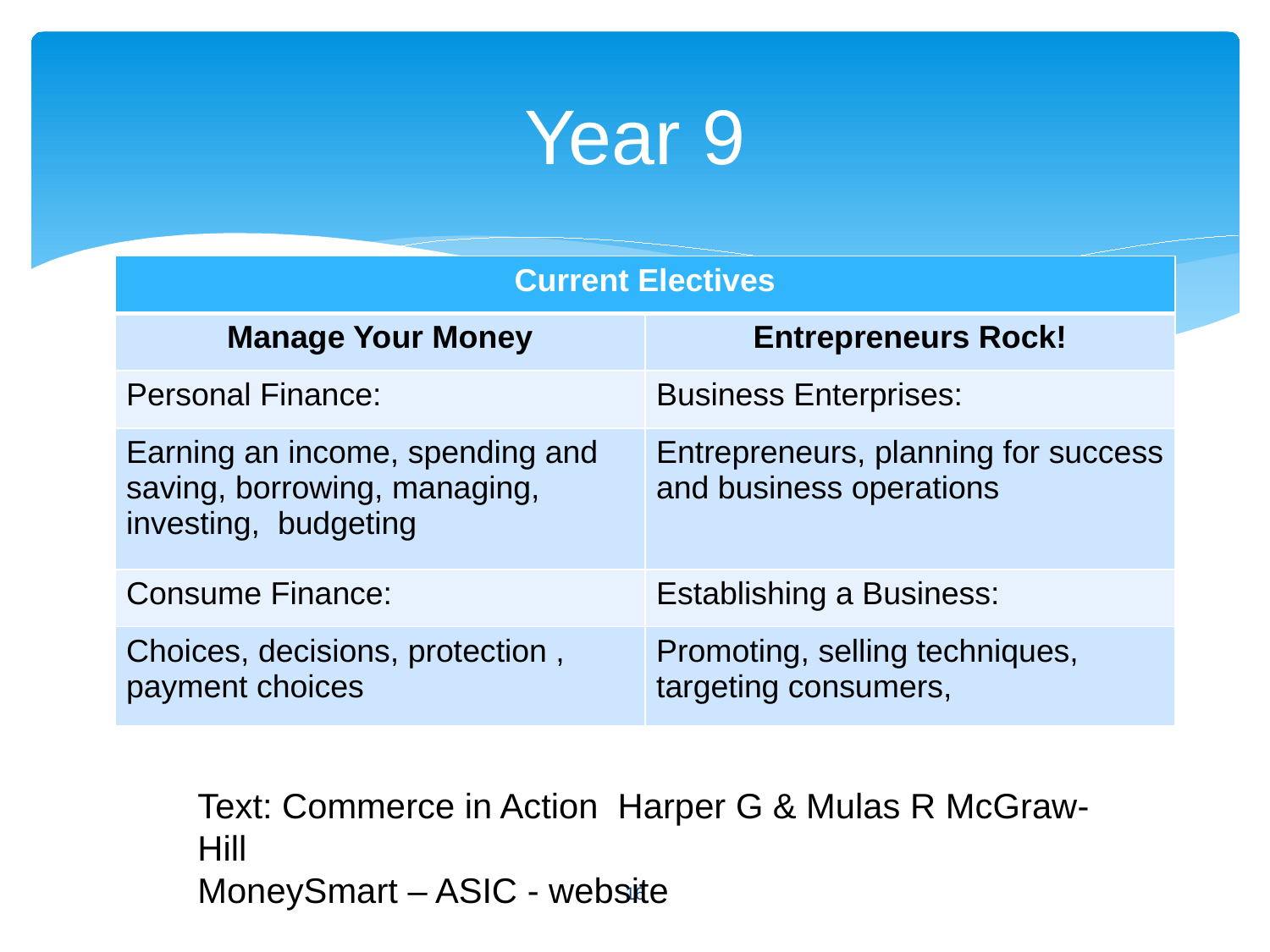

# Year 9
| Current Electives |  |
| --- | --- |
| Manage Your Money | Entrepreneurs Rock! |
| Personal Finance: | Business Enterprises: |
| Earning an income, spending and saving, borrowing, managing, investing, budgeting | Entrepreneurs, planning for success and business operations |
| Consume Finance: | Establishing a Business: |
| Choices, decisions, protection , payment choices | Promoting, selling techniques, targeting consumers, |
Text: Commerce in Action  Harper G & Mulas R McGraw-Hill
MoneySmart – ASIC - website
16